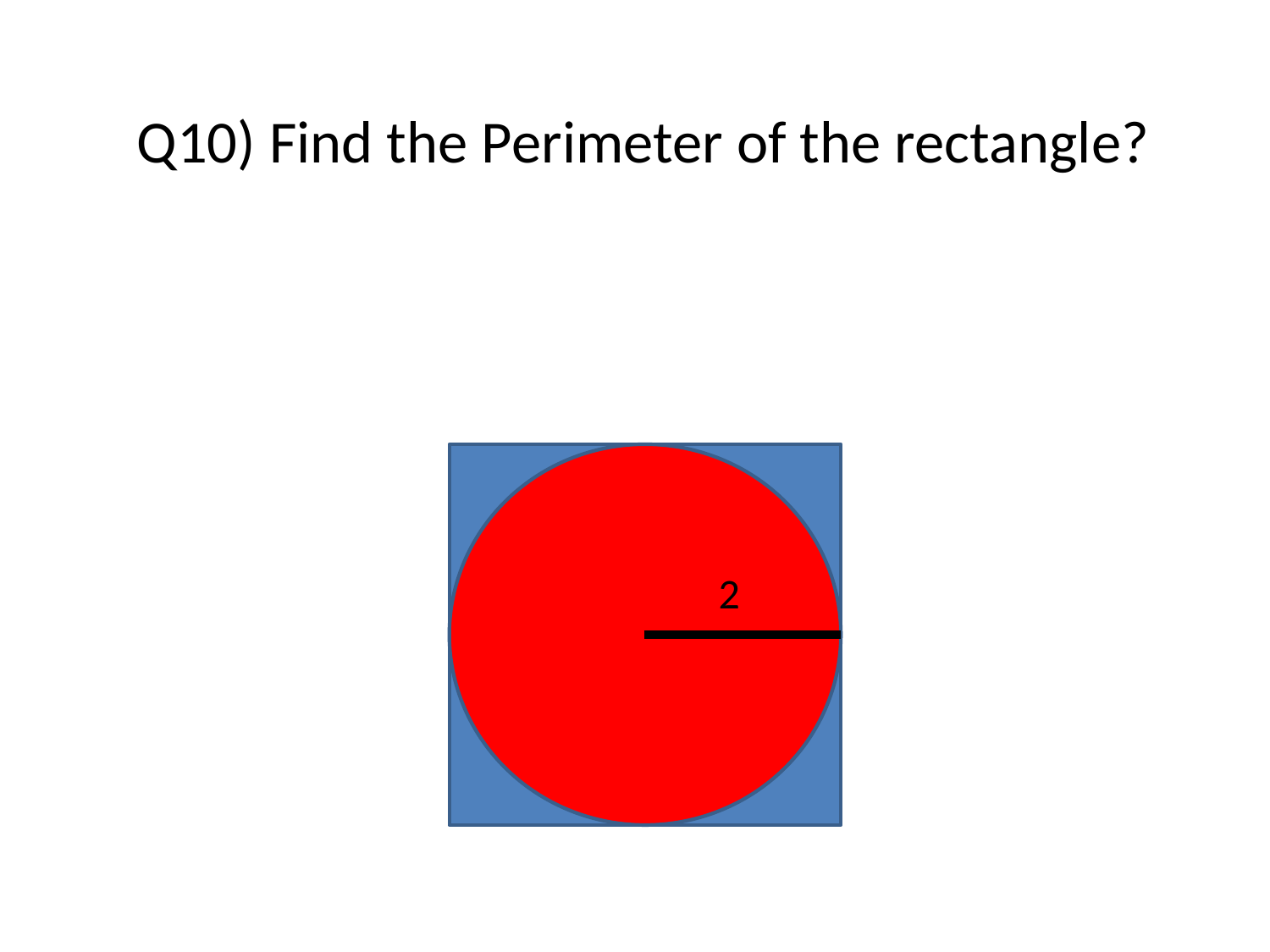

# Q10) Find the Perimeter of the rectangle?

2